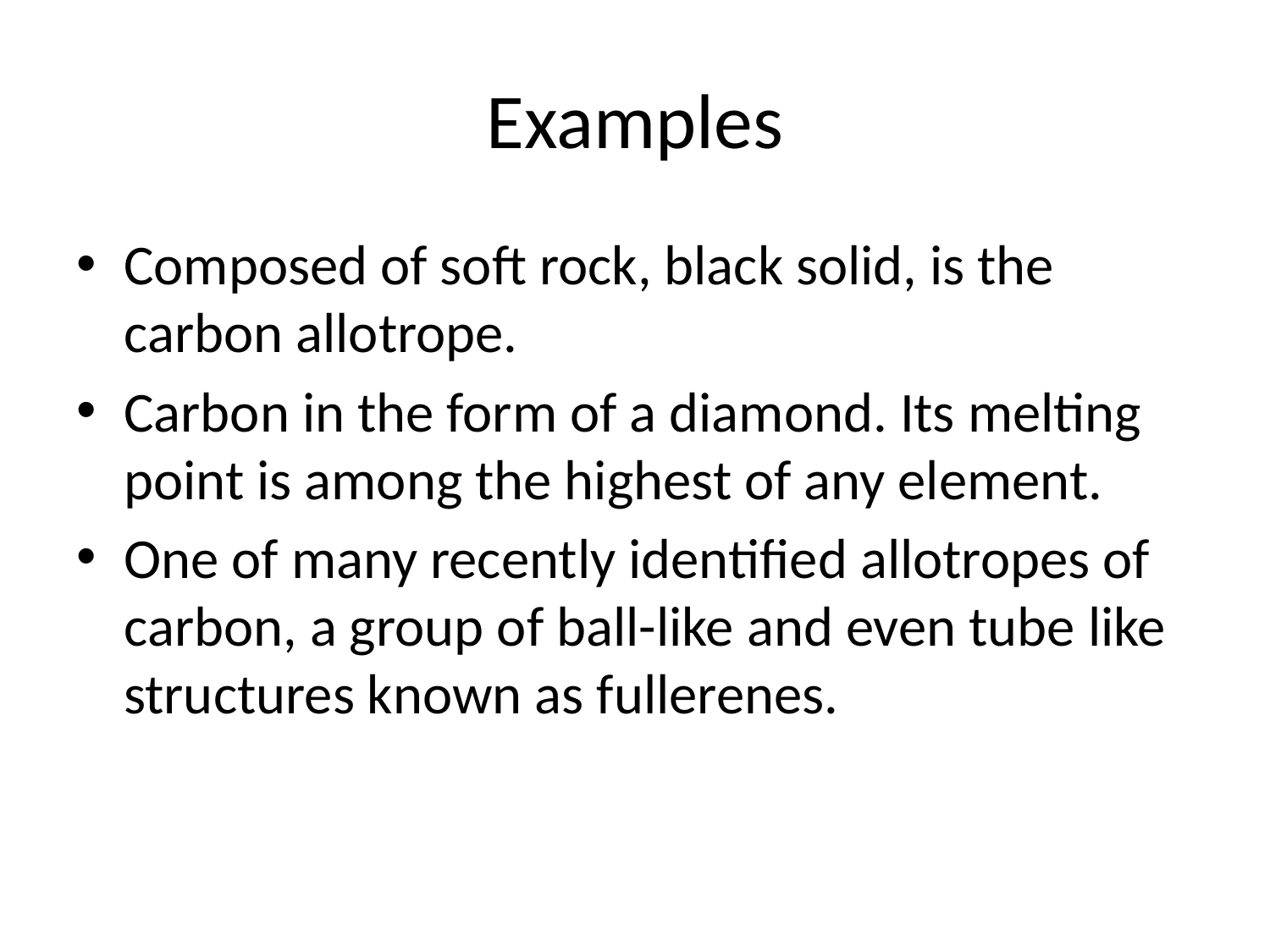

# Examples
Composed of soft rock, black solid, is the carbon allotrope.
Carbon in the form of a diamond. Its melting point is among the highest of any element.
One of many recently identified allotropes of carbon, a group of ball-like and even tube like structures known as fullerenes.